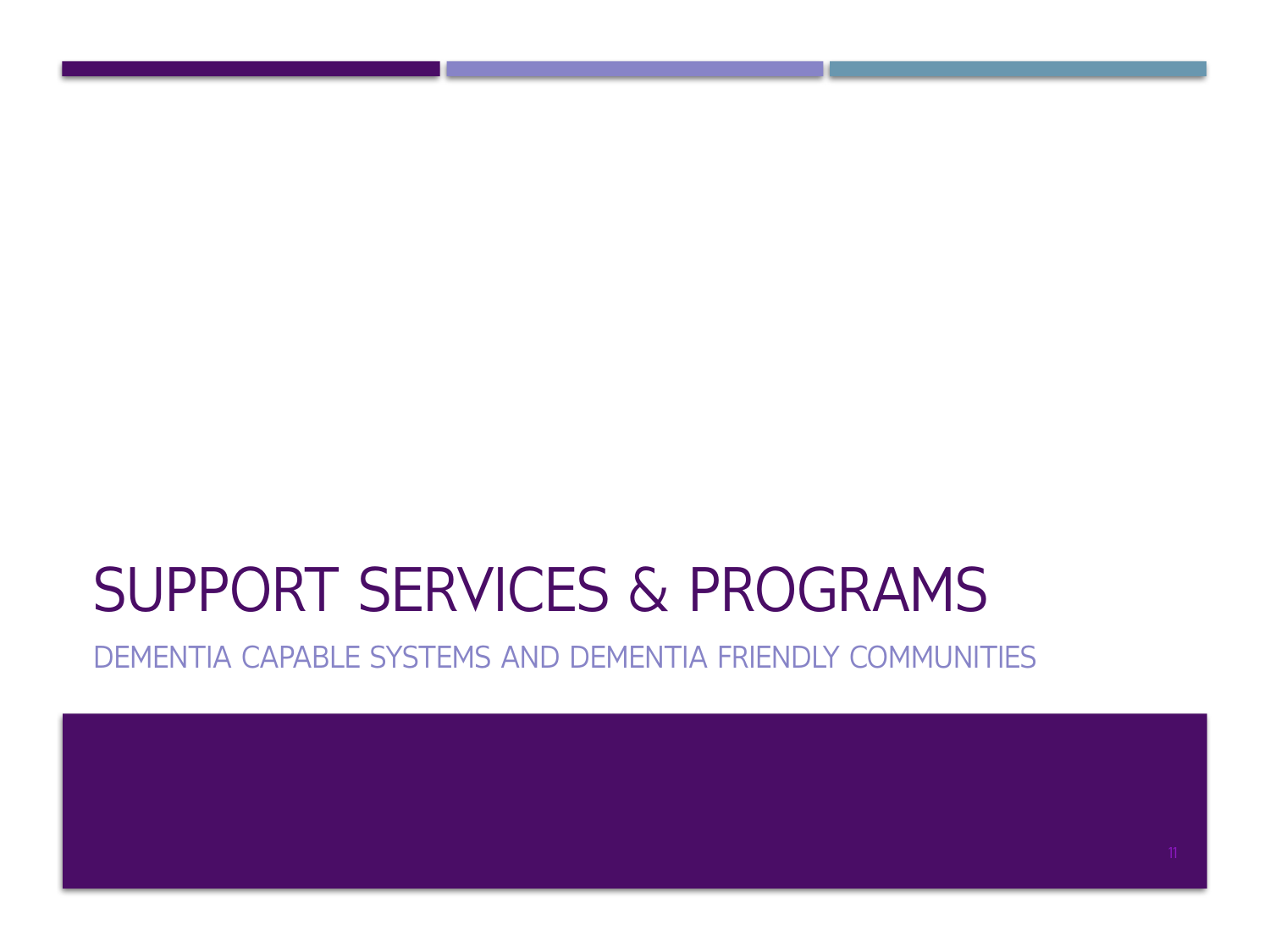

# Support services & programs
Dementia Capable Systems and dementia friendly communities
11